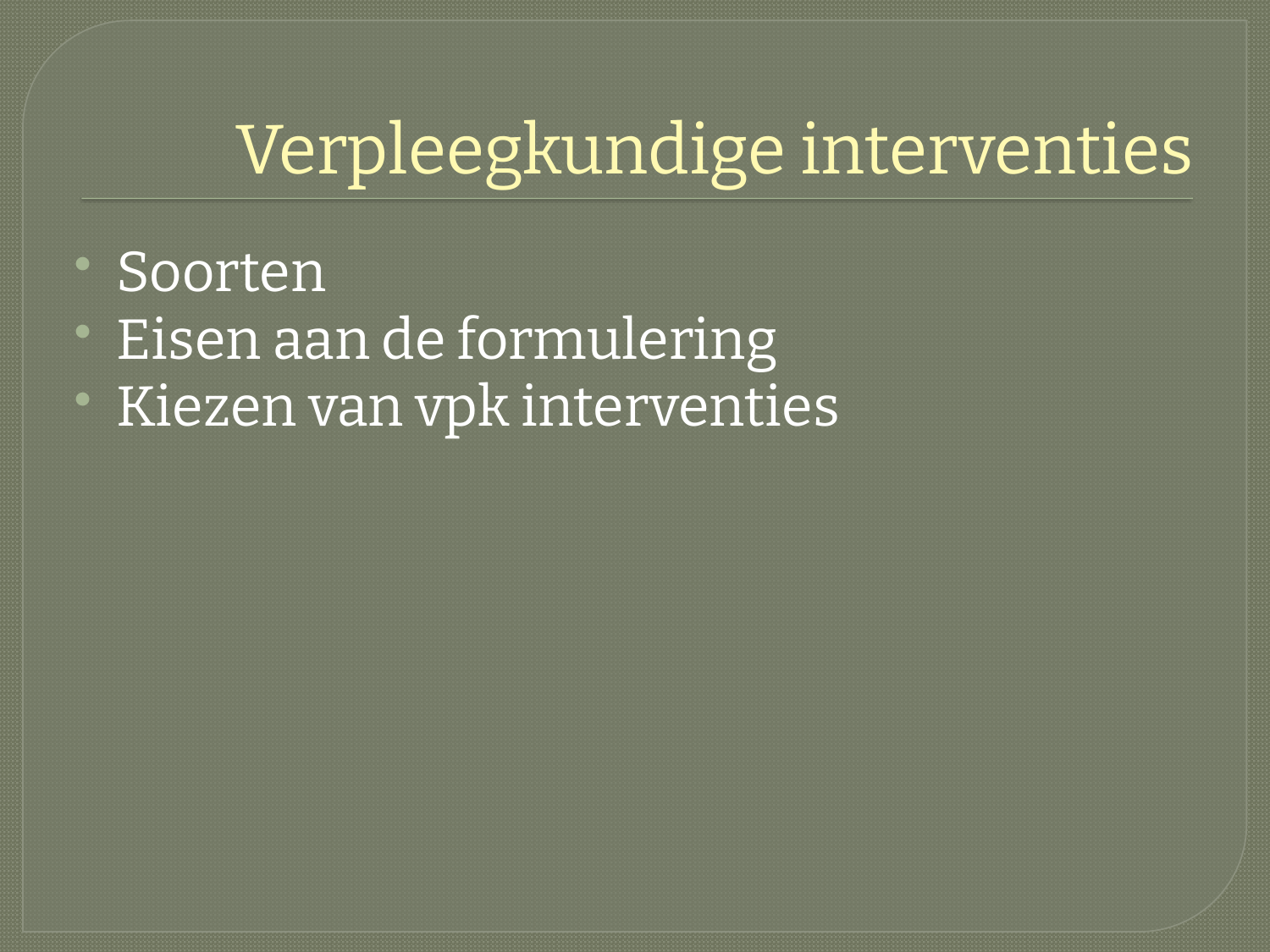

# Verpleegkundige interventies
Soorten
Eisen aan de formulering
Kiezen van vpk interventies